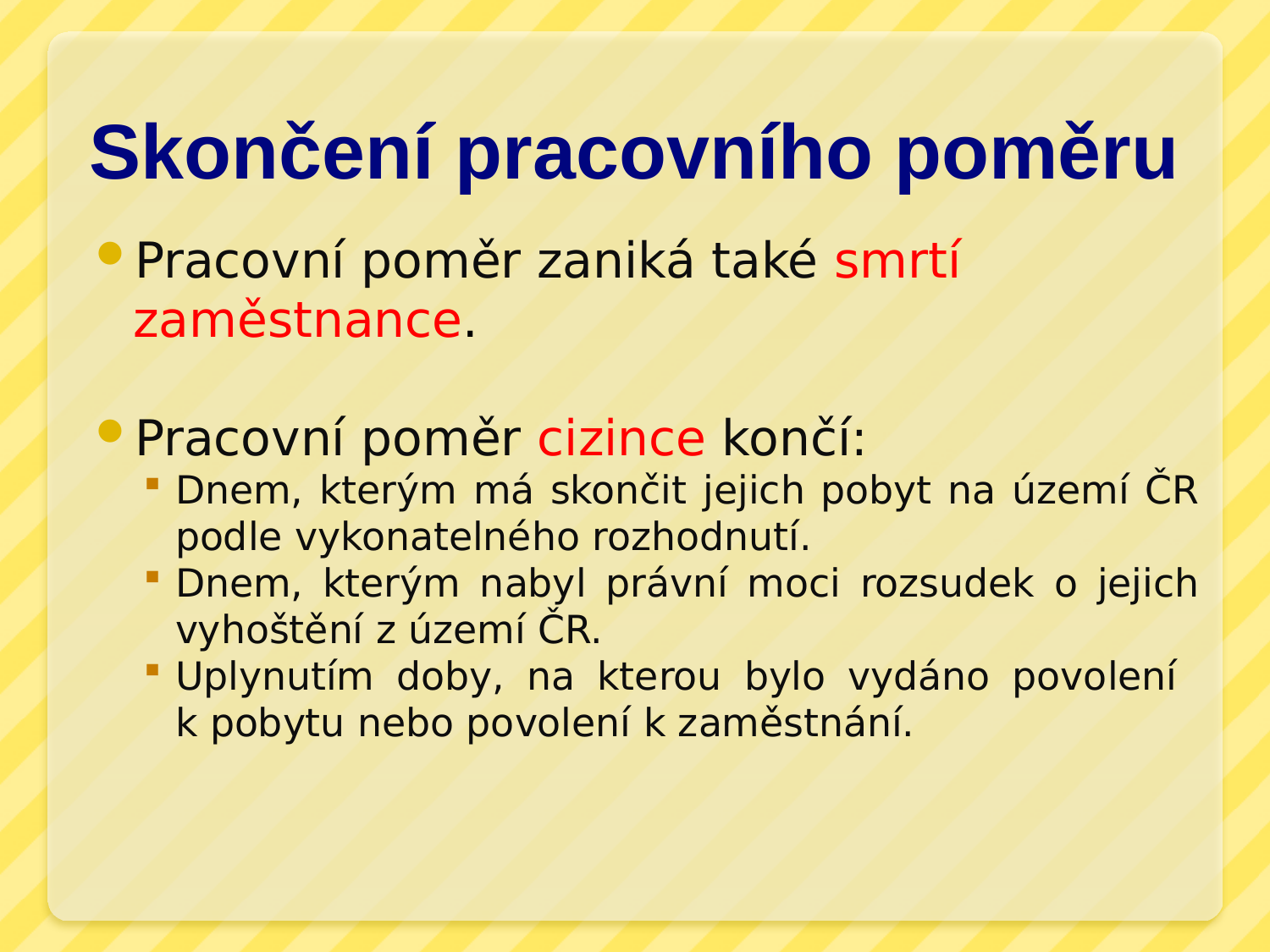

# Skončení pracovního poměru
Pracovní poměr zaniká také smrtí zaměstnance.

Pracovní poměr cizince končí:
Dnem, kterým má skončit jejich pobyt na území ČR podle vykonatelného rozhodnutí.
Dnem, kterým nabyl právní moci rozsudek o jejich vyhoštění z území ČR.
Uplynutím doby, na kterou bylo vydáno povolení
k pobytu nebo povolení k zaměstnání.